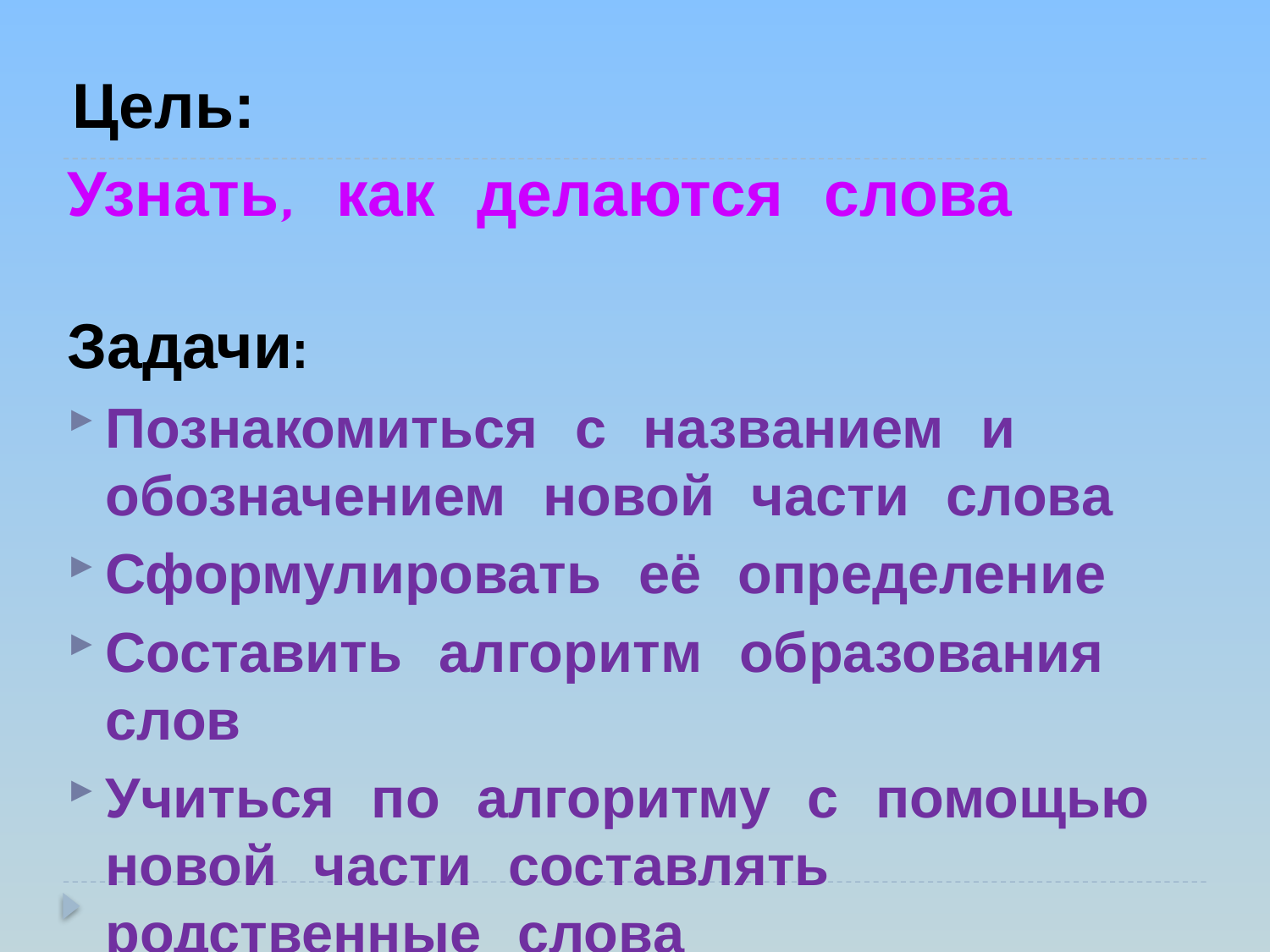

# Цель:
Узнать,  как  делаются  слова

Задачи:
Познакомиться  с  названием  и  обозначением  новой  части  слова
Сформулировать  её  определение
Составить  алгоритм  образования  слов
Учиться  по  алгоритму  с  помощью  новой  части  составлять  родственные  слова